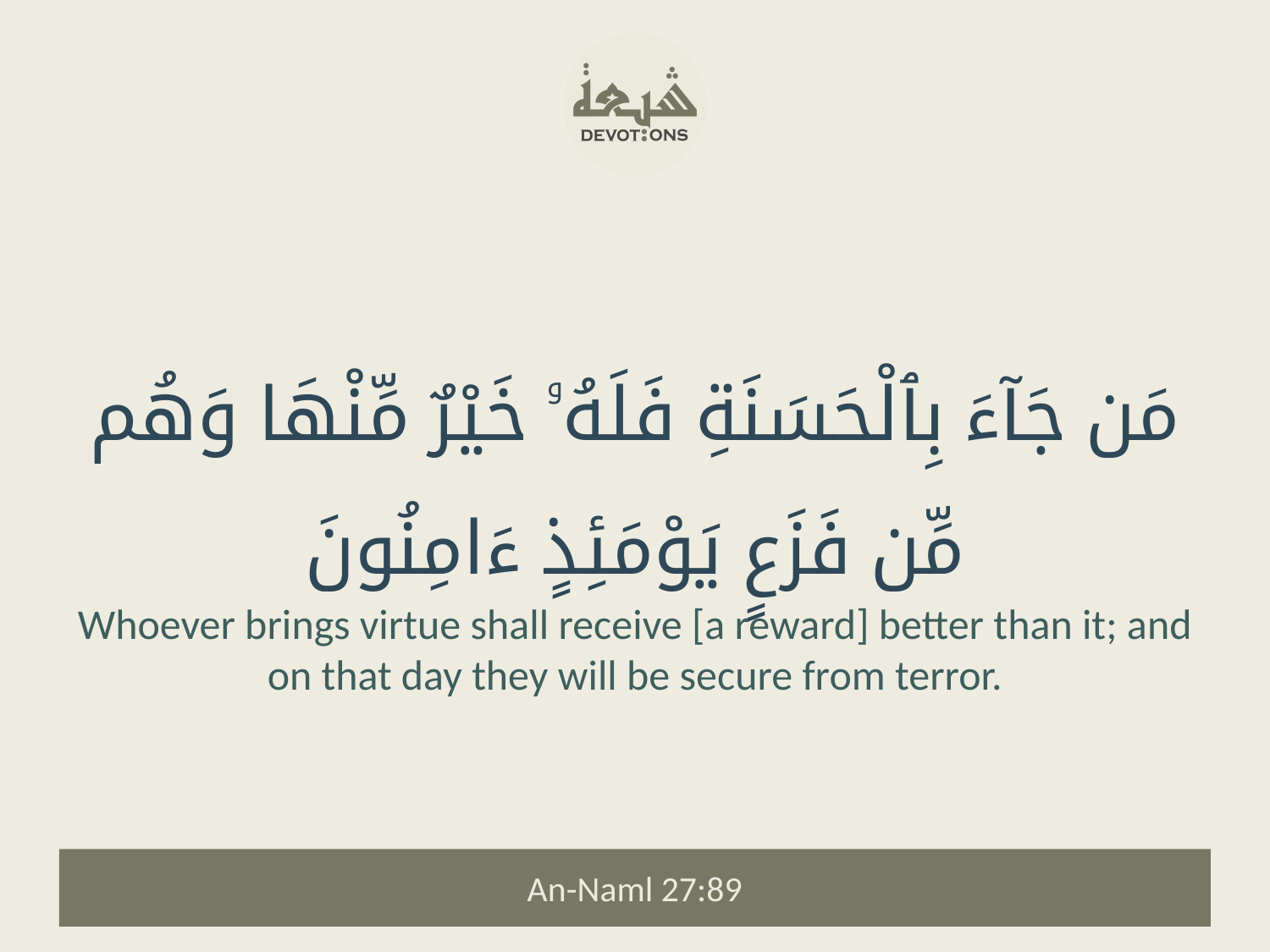

مَن جَآءَ بِٱلْحَسَنَةِ فَلَهُۥ خَيْرٌ مِّنْهَا وَهُم مِّن فَزَعٍ يَوْمَئِذٍ ءَامِنُونَ
Whoever brings virtue shall receive [a reward] better than it; and on that day they will be secure from terror.
An-Naml 27:89